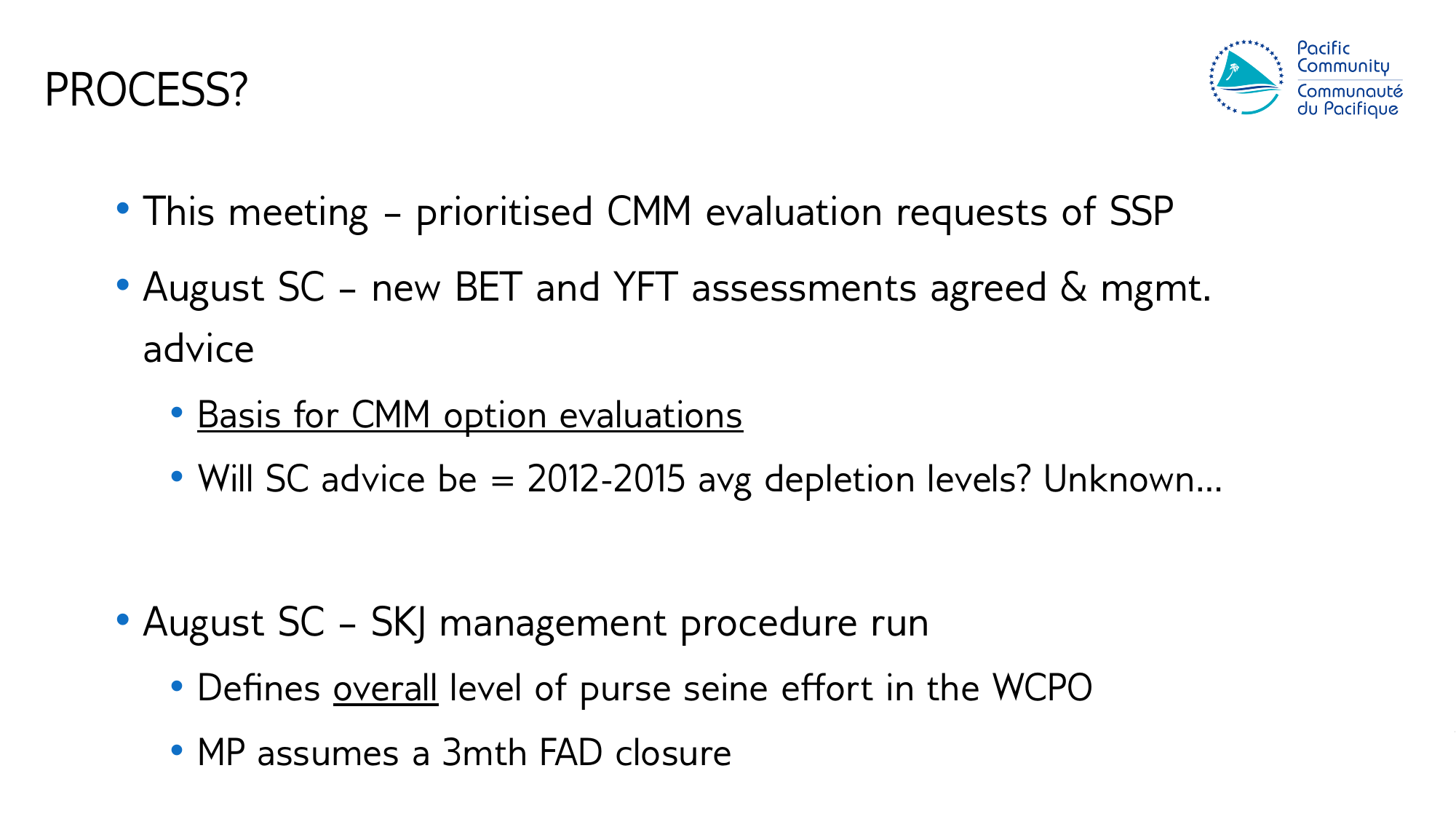

Process?
This meeting – prioritised CMM evaluation requests of SSP
August SC – new BET and YFT assessments agreed & mgmt. advice
Basis for CMM option evaluations
Will SC advice be = 2012-2015 avg depletion levels? Unknown…

August SC – SKJ management procedure run
Defines overall level of purse seine effort in the WCPO
MP assumes a 3mth FAD closure